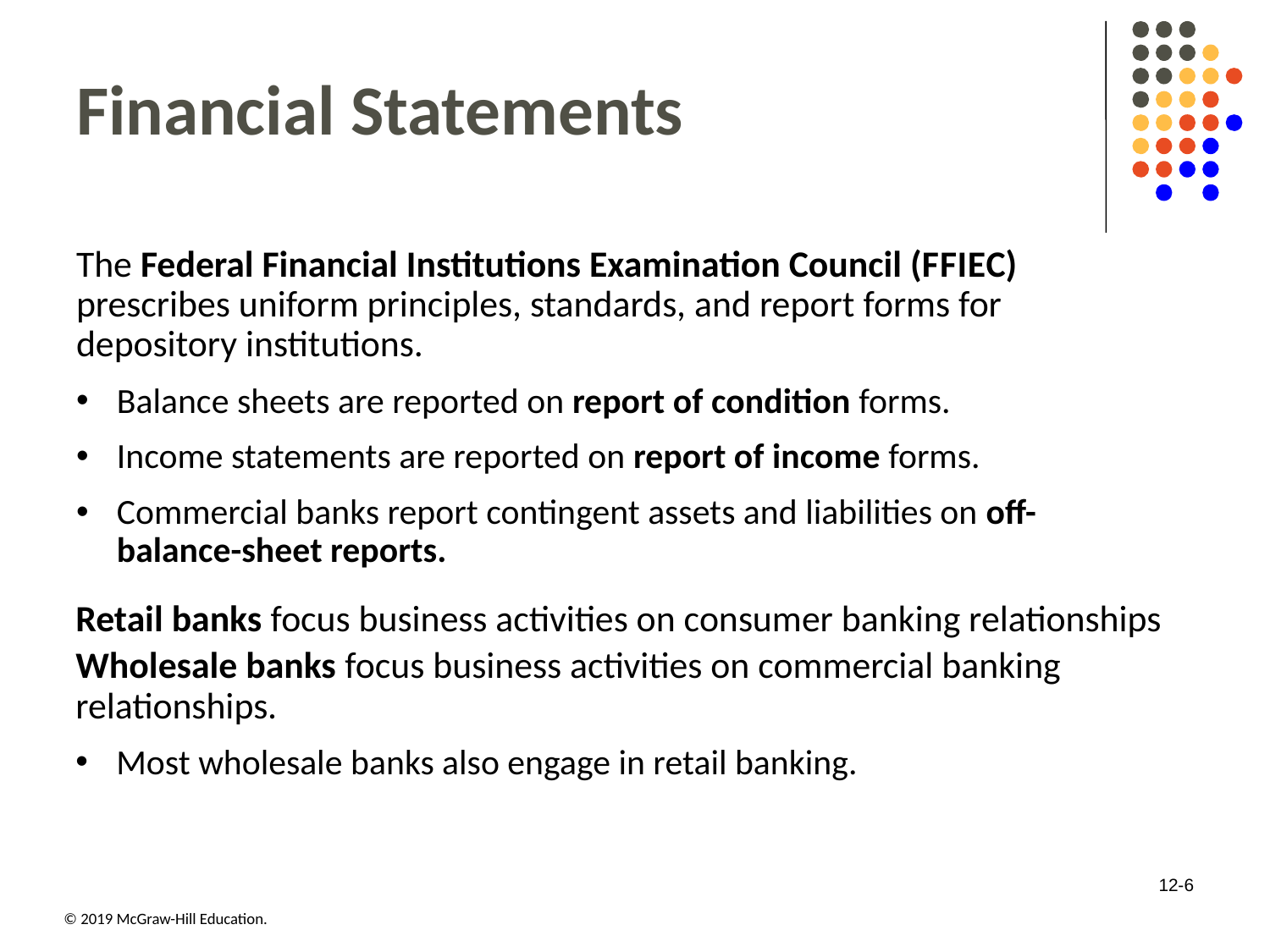

# Financial Statements
The Federal Financial Institutions Examination Council (F F I E C) prescribes uniform principles, standards, and report forms for depository institutions.
Balance sheets are reported on report of condition forms.
Income statements are reported on report of income forms.
Commercial banks report contingent assets and liabilities on off-balance-sheet reports.
Retail banks focus business activities on consumer banking relationships
Wholesale banks focus business activities on commercial banking relationships.
Most wholesale banks also engage in retail banking.
12-6